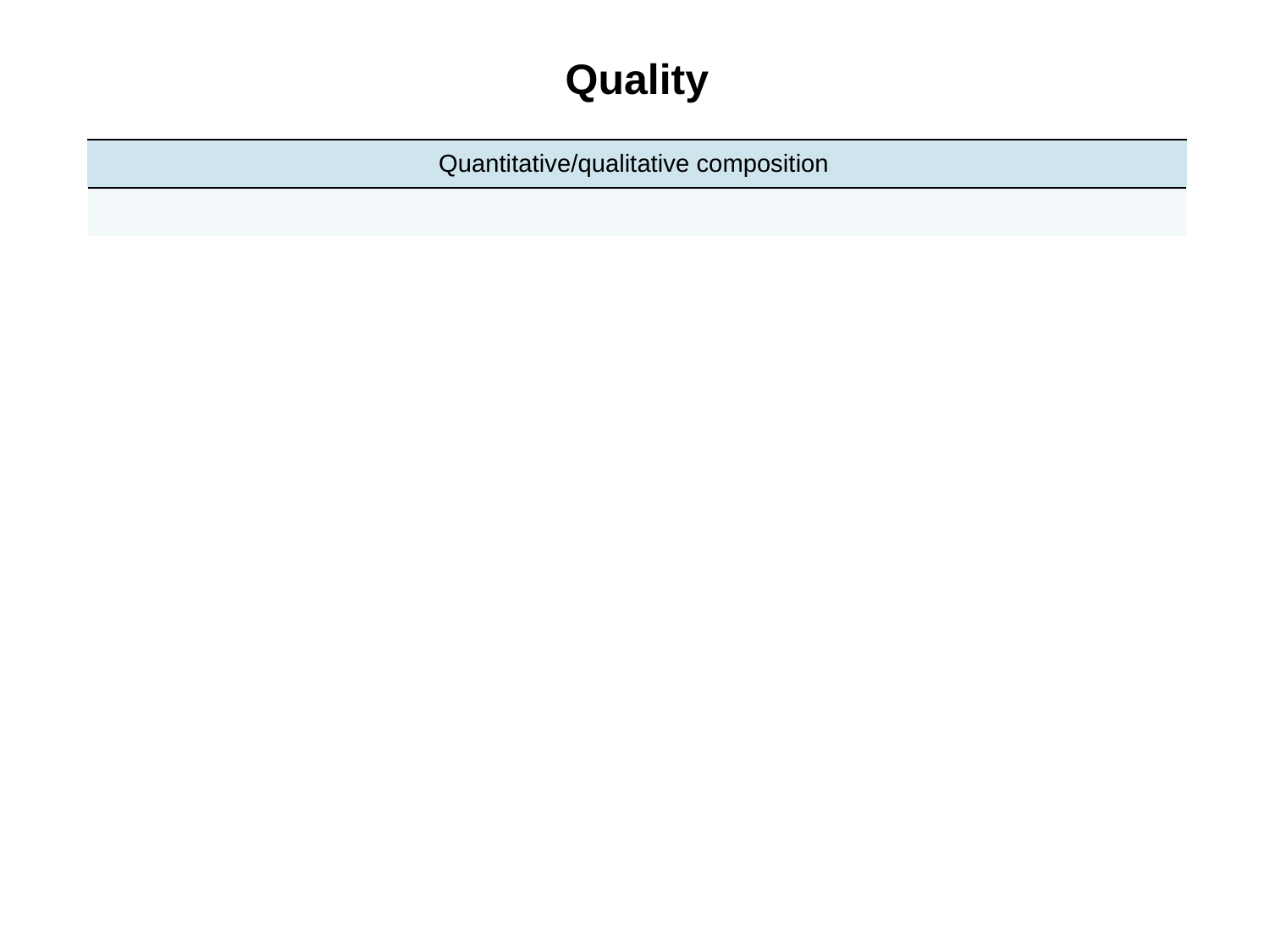

# Quality
| Quantitative/qualitative composition |
| --- |
|  |
11